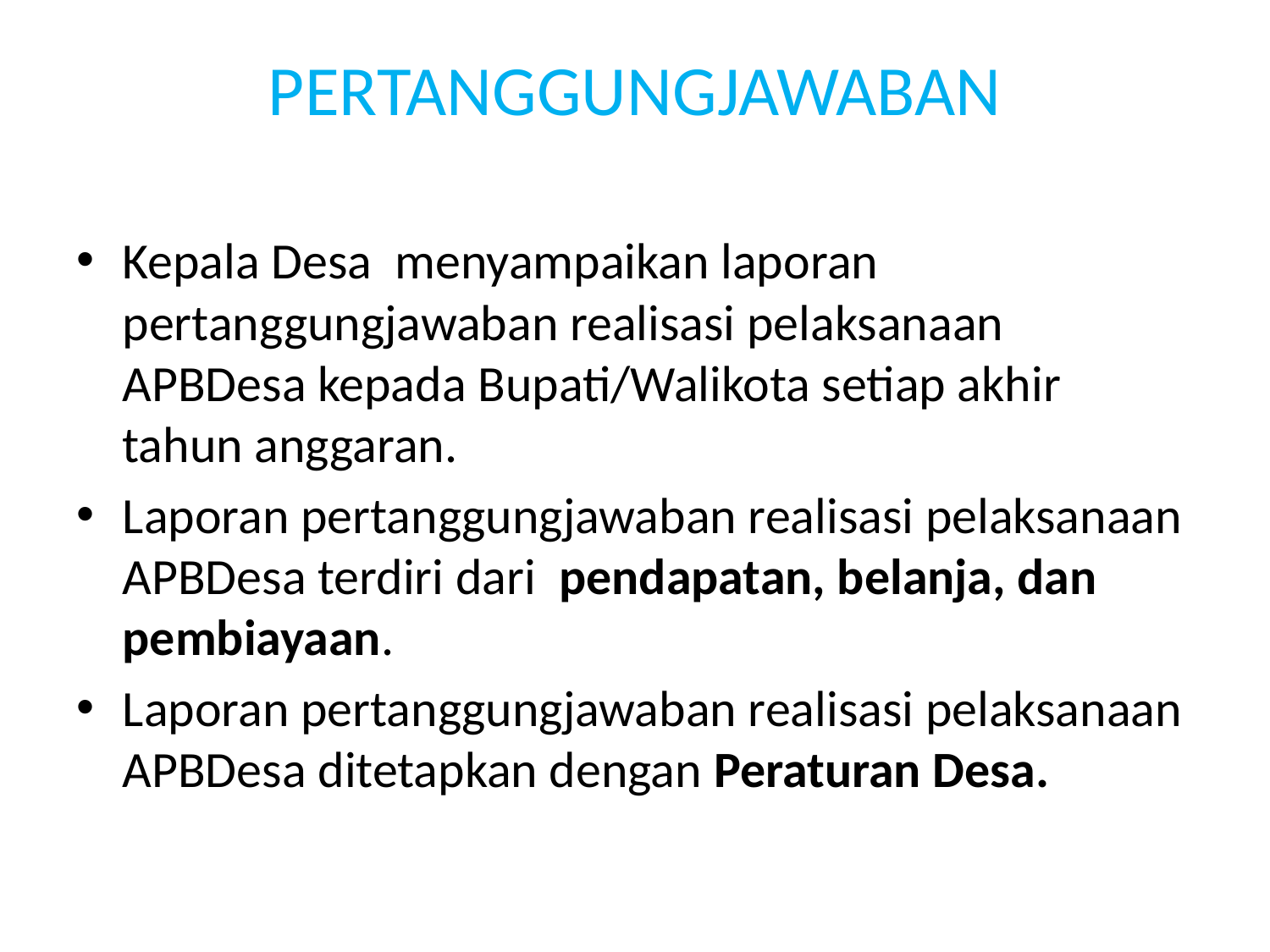

# PERTANGGUNGJAWABAN
Kepala Desa  menyampaikan laporan pertanggungjawaban realisasi pelaksanaan APBDesa kepada Bupati/Walikota setiap akhir tahun anggaran.
Laporan pertanggungjawaban realisasi pelaksanaan APBDesa terdiri dari  pendapatan, belanja, dan pembiayaan.
Laporan pertanggungjawaban realisasi pelaksanaan APBDesa ditetapkan dengan Peraturan Desa.